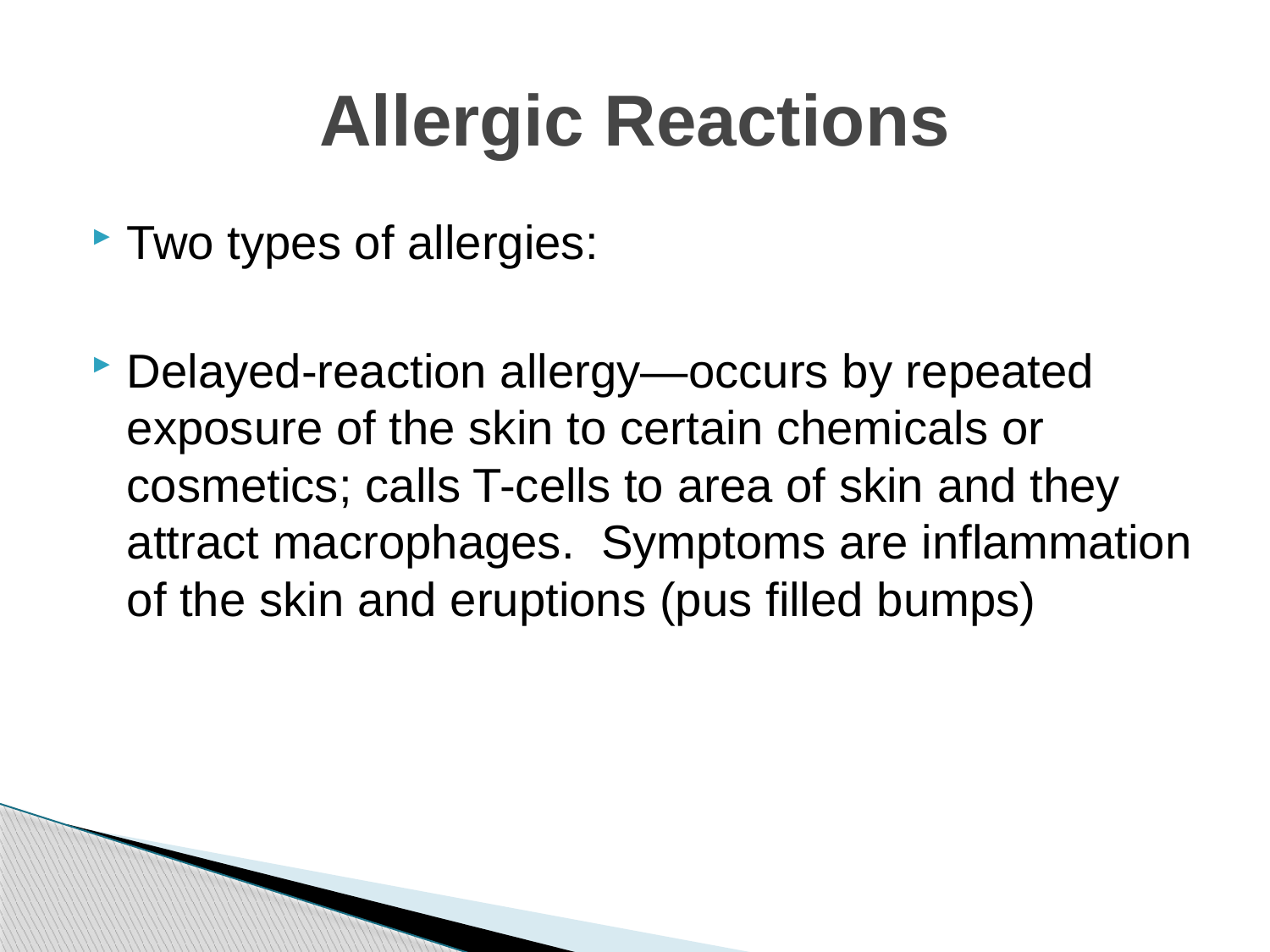

# Allergic Reactions
Two types of allergies:

Delayed-reaction allergy—occurs by repeated exposure of the skin to certain chemicals or cosmetics; calls T-cells to area of skin and they attract macrophages.  Symptoms are inflammation of the skin and eruptions (pus filled bumps)